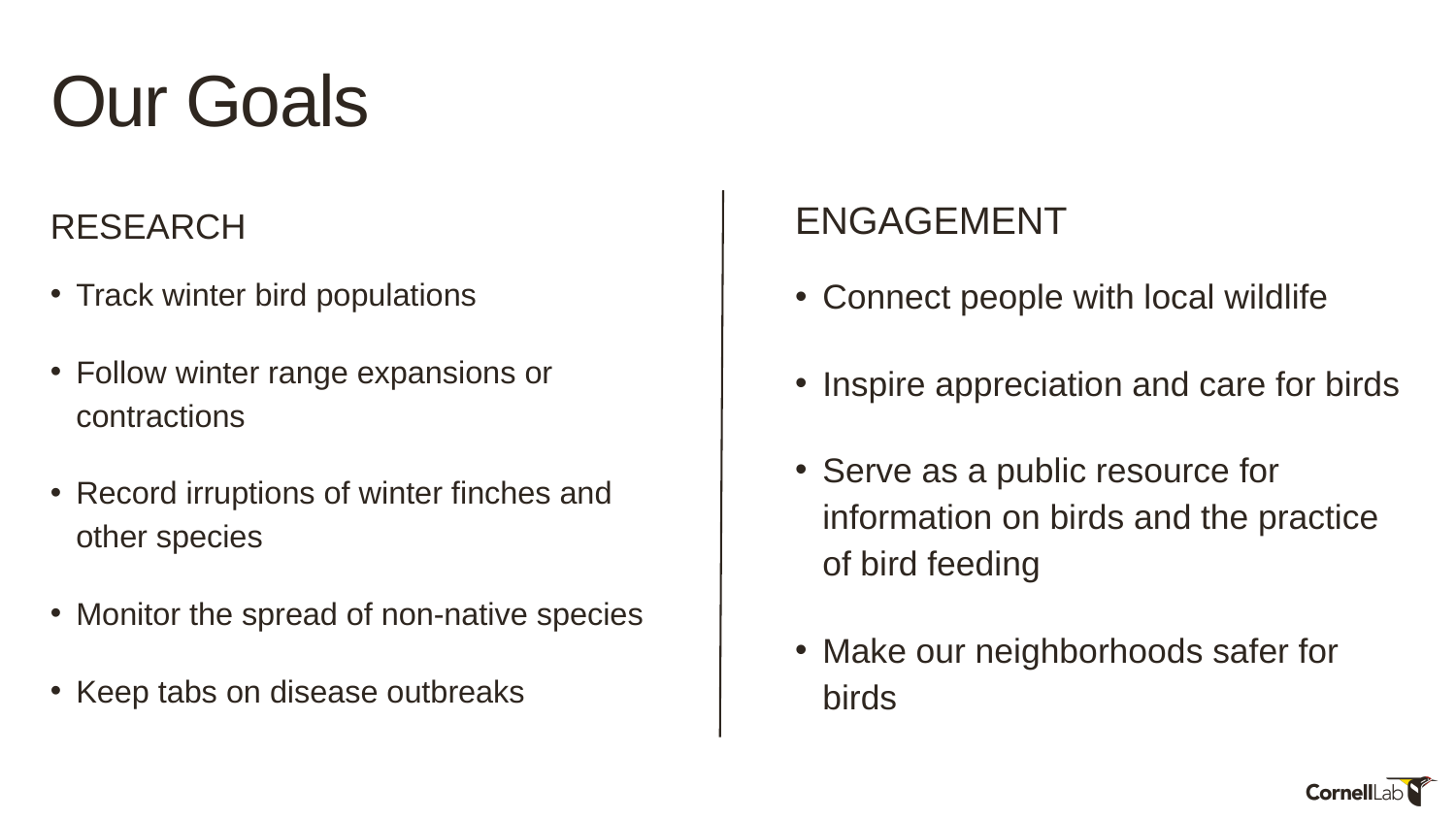

# Our Goals
ENGAGEMENT
Connect people with local wildlife
Inspire appreciation and care for birds
Serve as a public resource for information on birds and the practice of bird feeding
Make our neighborhoods safer for birds
RESEARCH
Track winter bird populations
Follow winter range expansions or contractions
Record irruptions of winter finches and other species
Monitor the spread of non-native species
Keep tabs on disease outbreaks